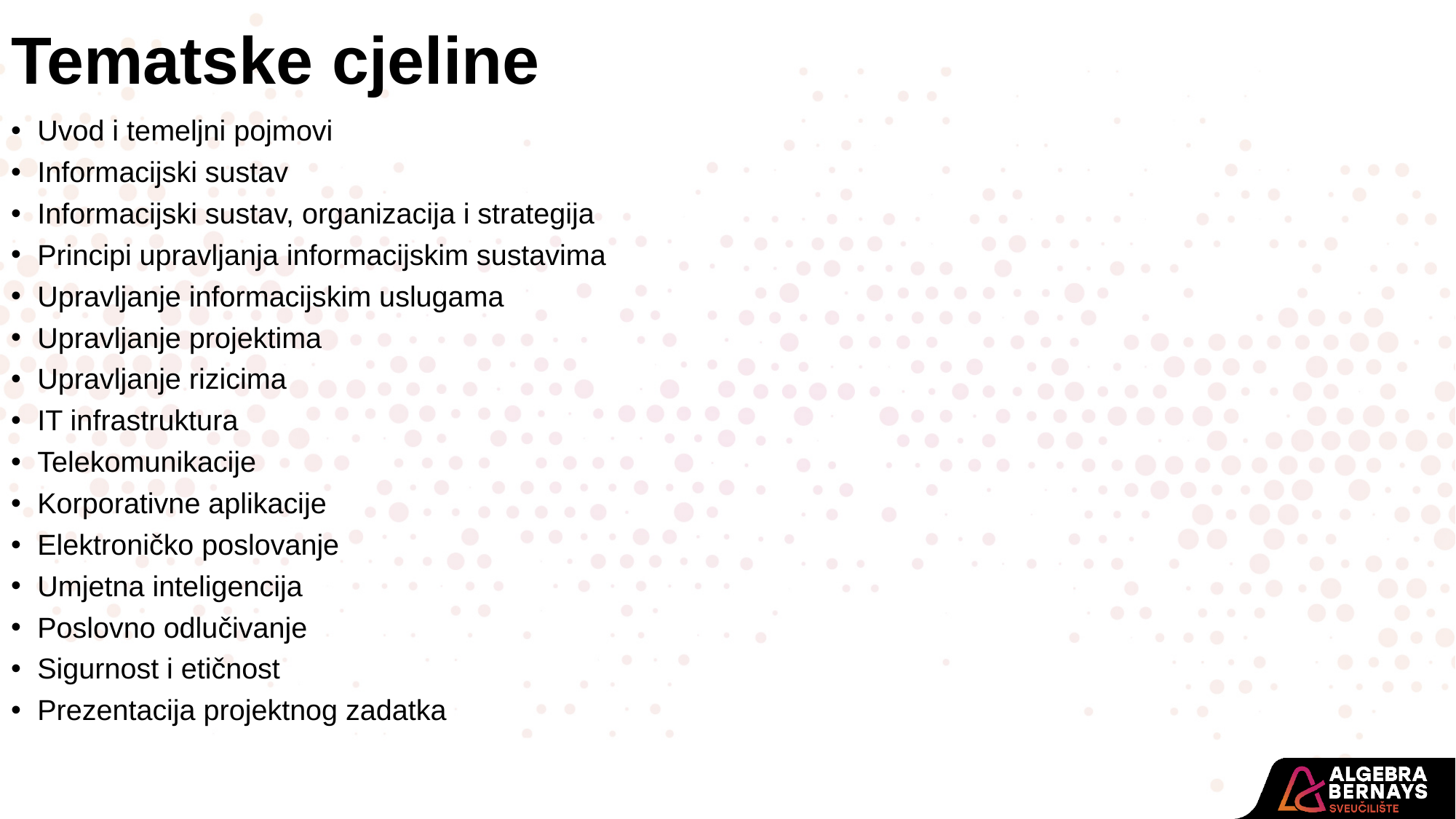

Tematske cjeline
Uvod i temeljni pojmovi
Informacijski sustav
Informacijski sustav, organizacija i strategija
Principi upravljanja informacijskim sustavima
Upravljanje informacijskim uslugama
Upravljanje projektima
Upravljanje rizicima
IT infrastruktura
Telekomunikacije
Korporativne aplikacije
Elektroničko poslovanje
Umjetna inteligencija
Poslovno odlučivanje
Sigurnost i etičnost
Prezentacija projektnog zadatka